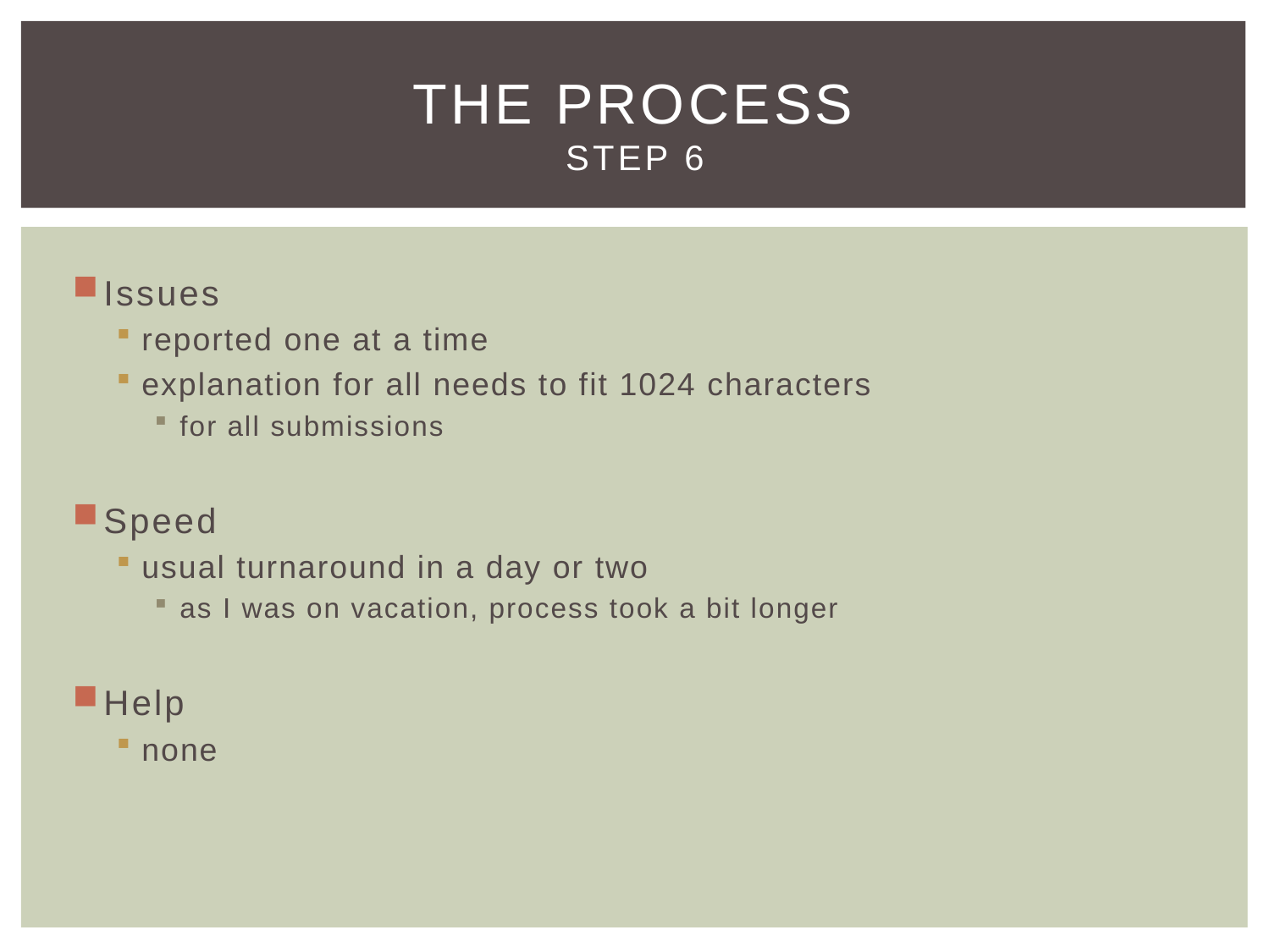

# The Process Step 6
Issues
reported one at a time
explanation for all needs to fit 1024 characters
for all submissions

Speed
usual turnaround in a day or two
as I was on vacation, process took a bit longer

Help
none